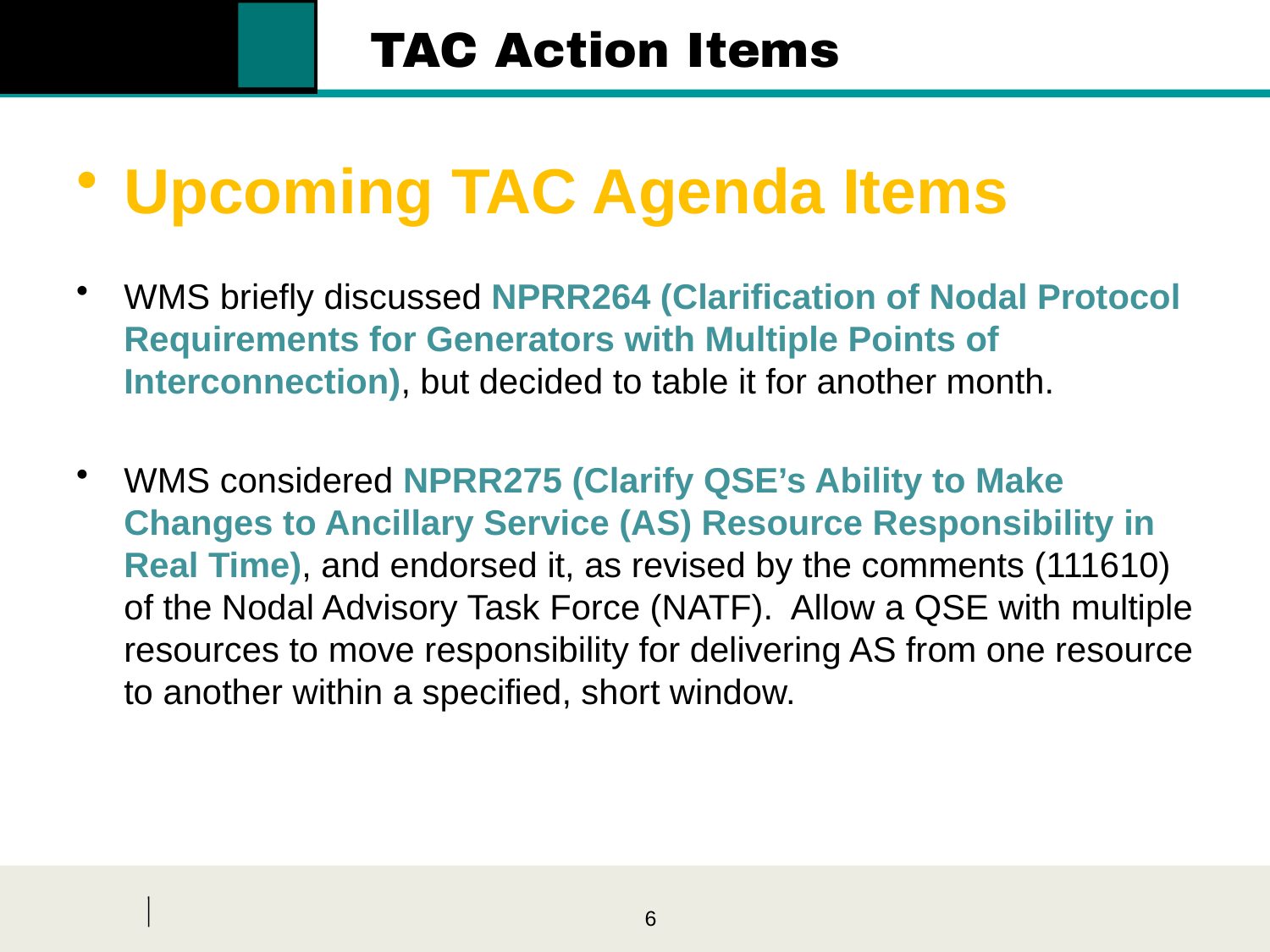

# TAC Action Items
Upcoming TAC Agenda Items

WMS briefly discussed NPRR264 (Clarification of Nodal Protocol Requirements for Generators with Multiple Points of Interconnection), but decided to table it for another month.

WMS considered NPRR275 (Clarify QSE’s Ability to Make Changes to Ancillary Service (AS) Resource Responsibility in Real Time), and endorsed it, as revised by the comments (111610) of the Nodal Advisory Task Force (NATF).  Allow a QSE with multiple resources to move responsibility for delivering AS from one resource to another within a specified, short window.